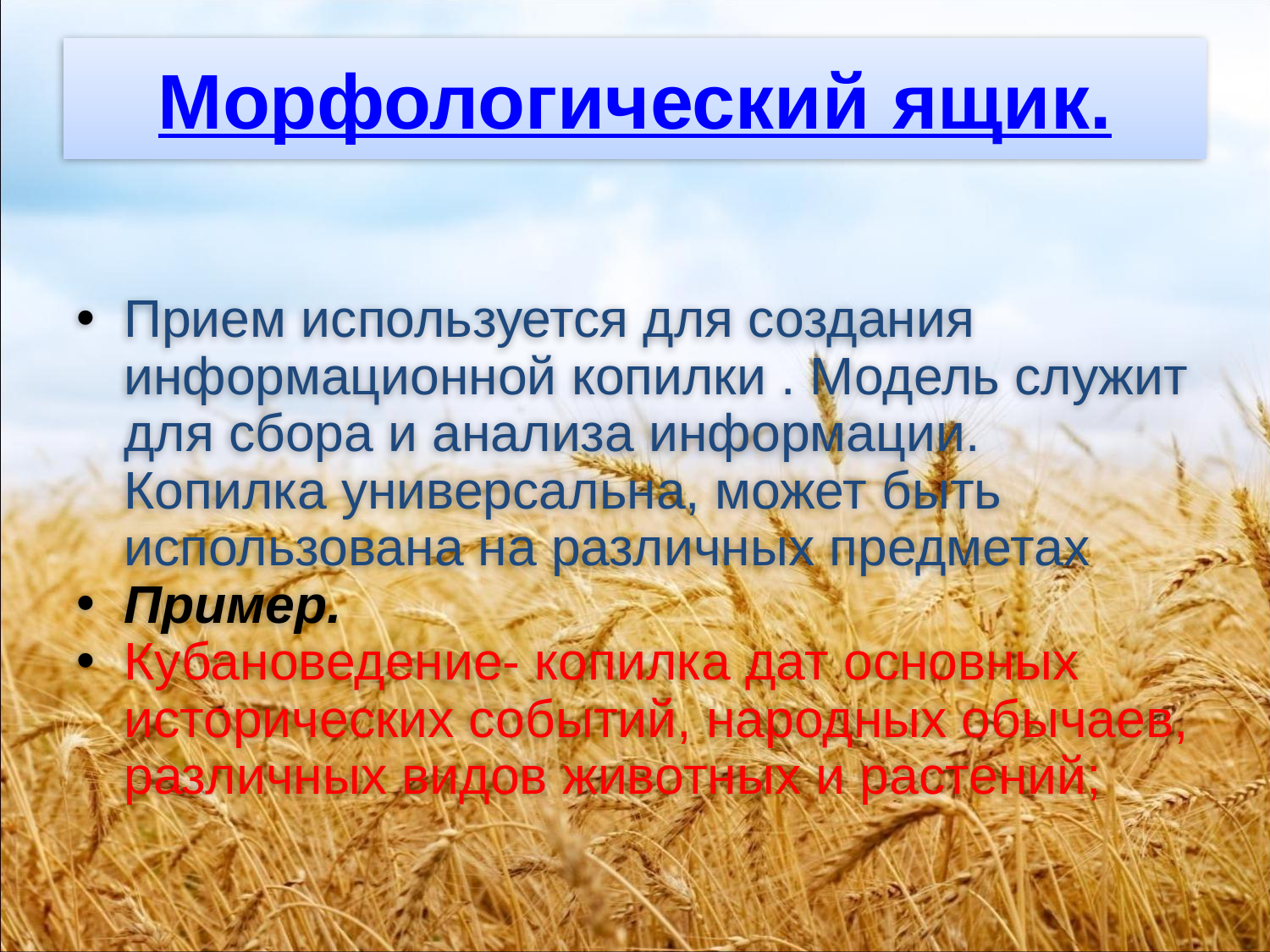

# Морфологический ящик.

Прием используется для создания информационной копилки . Модель служит для сбора и анализа информации. Копилка универсальна, может быть использована на различных предметах
Пример.
Кубановедение- копилка дат основных  исторических событий, народных обычаев, различных видов животных и растений;